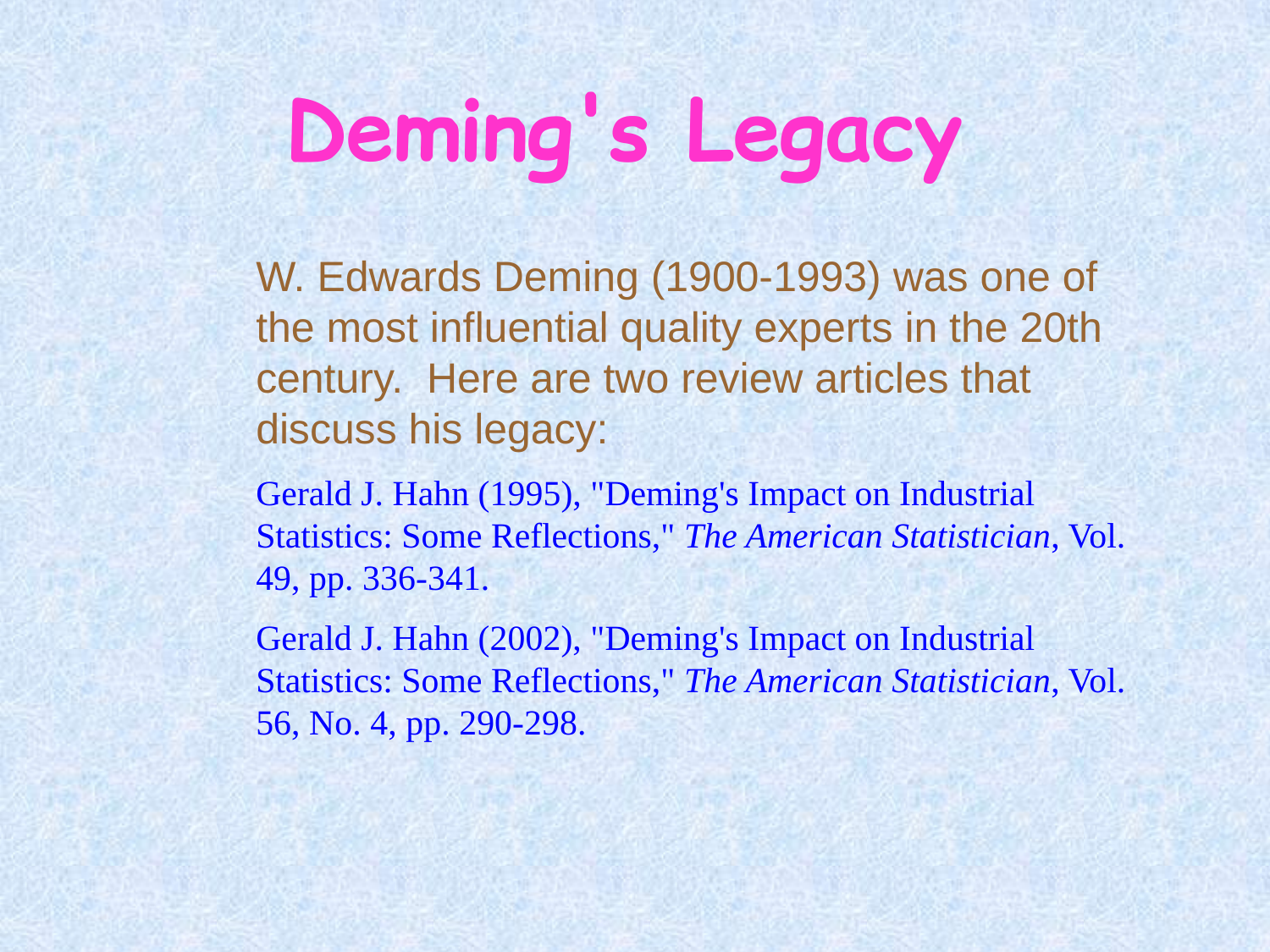

# Deming's Legacy
W. Edwards Deming (1900-1993) was one of the most influential quality experts in the 20th century.  Here are two review articles that discuss his legacy:
Gerald J. Hahn (1995), "Deming's Impact on Industrial Statistics: Some Reflections," The American Statistician, Vol. 49, pp. 336-341.
Gerald J. Hahn (2002), "Deming's Impact on Industrial Statistics: Some Reflections," The American Statistician, Vol. 56, No. 4, pp. 290-298.